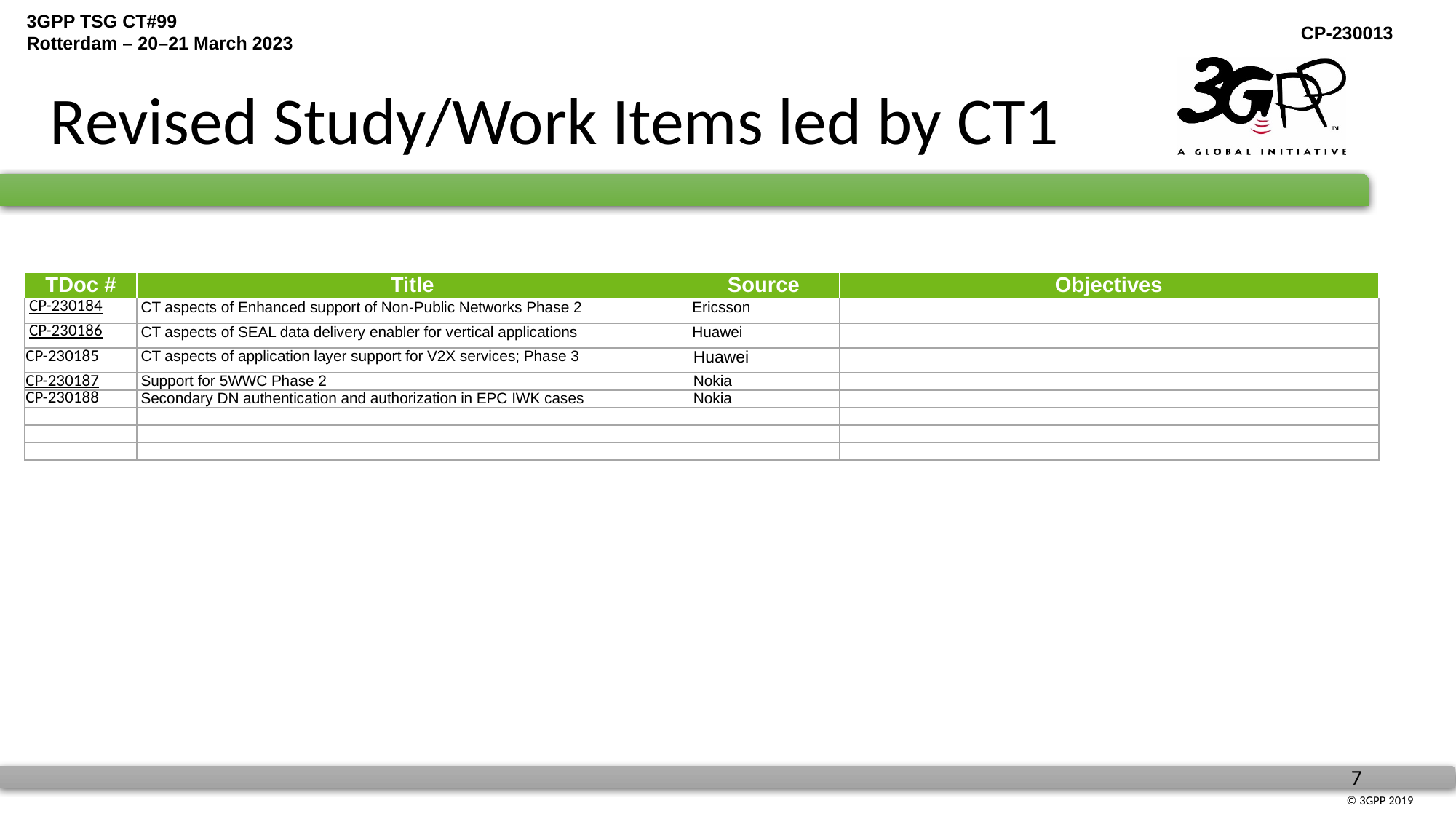

# Revised Study/Work Items led by CT1
| TDoc # | Title | Source | Objectives |
| --- | --- | --- | --- |
| CP-230184 | CT aspects of Enhanced support of Non-Public Networks Phase 2 | Ericsson |  |
| CP-230186 | CT aspects of SEAL data delivery enabler for vertical applications | Huawei |  |
| CP-230185 | CT aspects of application layer support for V2X services; Phase 3 | Huawei |  |
| CP-230187 | Support for 5WWC Phase 2 | Nokia |  |
| CP-230188 | Secondary DN authentication and authorization in EPC IWK cases | Nokia |  |
|  |  |  |  |
|  |  |  |  |
|  |  |  |  |